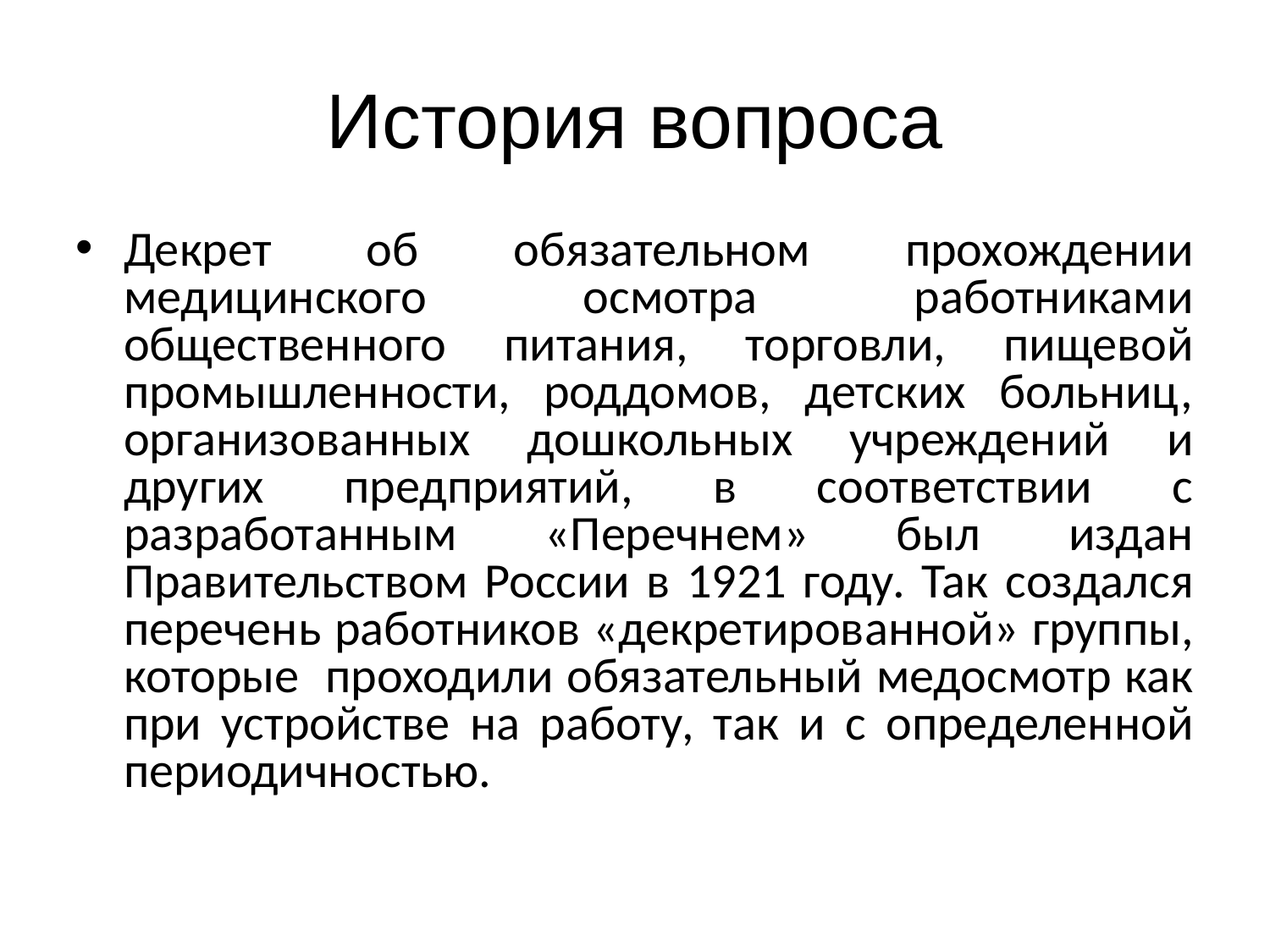

История вопроса
Декрет об обязательном прохождении медицинского осмотра работниками общественного питания, торговли, пищевой промышленности, роддомов, детских больниц, организованных дошкольных учреждений и других предприятий, в соответствии с разработанным «Перечнем» был издан Правительством России в 1921 году. Так создался перечень работников «декретированной» группы, которые  проходили обязательный медосмотр как при устройстве на работу, так и с определенной периодичностью.